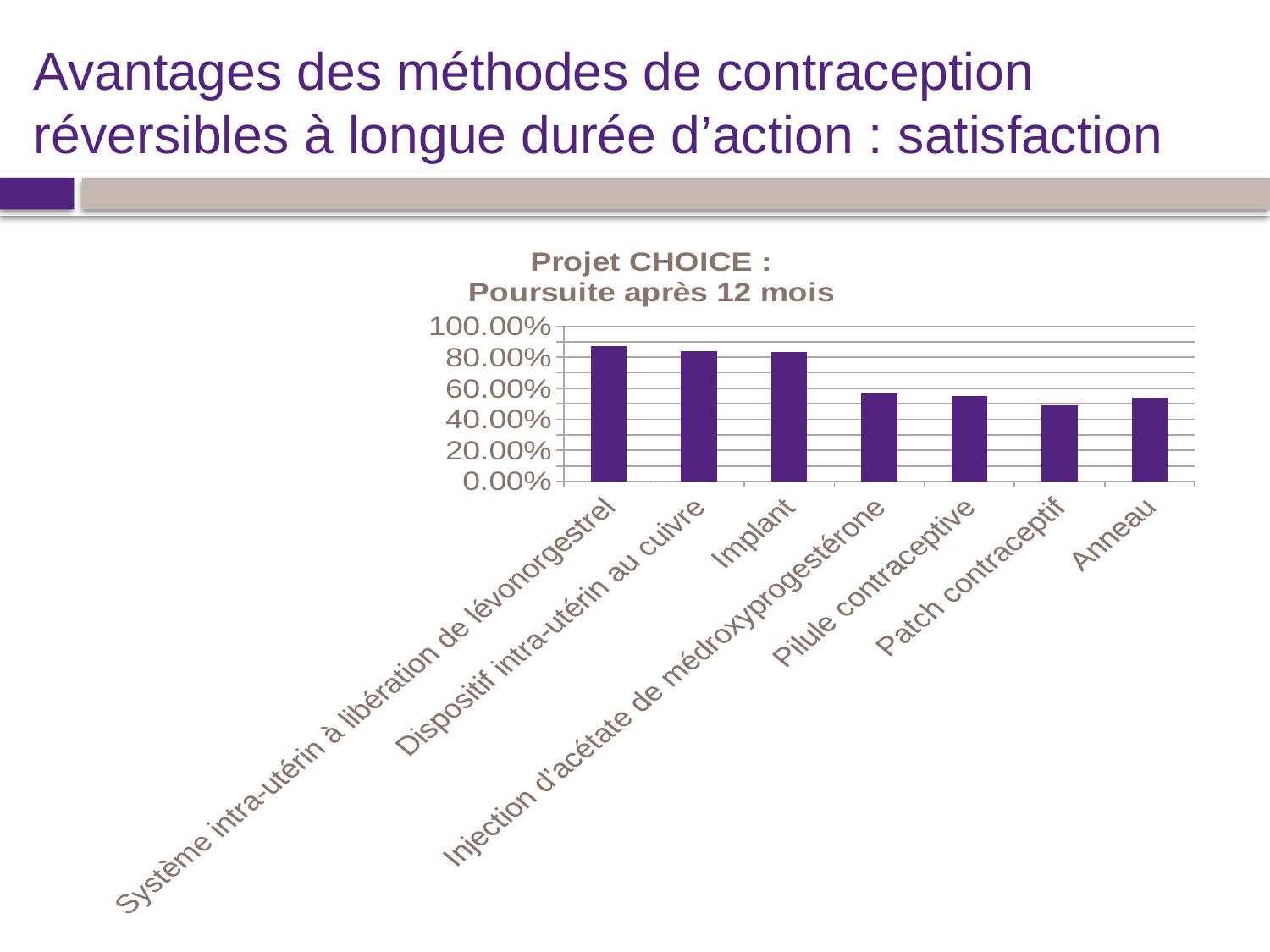

# Avantages des méthodes de contraception réversibles à longue durée d’action : satisfaction

### Chart: Projet CHOICE :
Poursuite après 12 mois

| Category | Poursuite après 12 mois |
|---|---|
| Système intra-utérin à libération de lévonorgestrel | 0.875 |
| Dispositif intra-utérin au cuivre | 0.84 |
| Implant | 0.833 |
| Injection d’acétate de médroxyprogestérone | 0.565 |
| Pilule contraceptive | 0.551 |
| Patch contraceptif | 0.491 |
| Anneau | 0.542 |